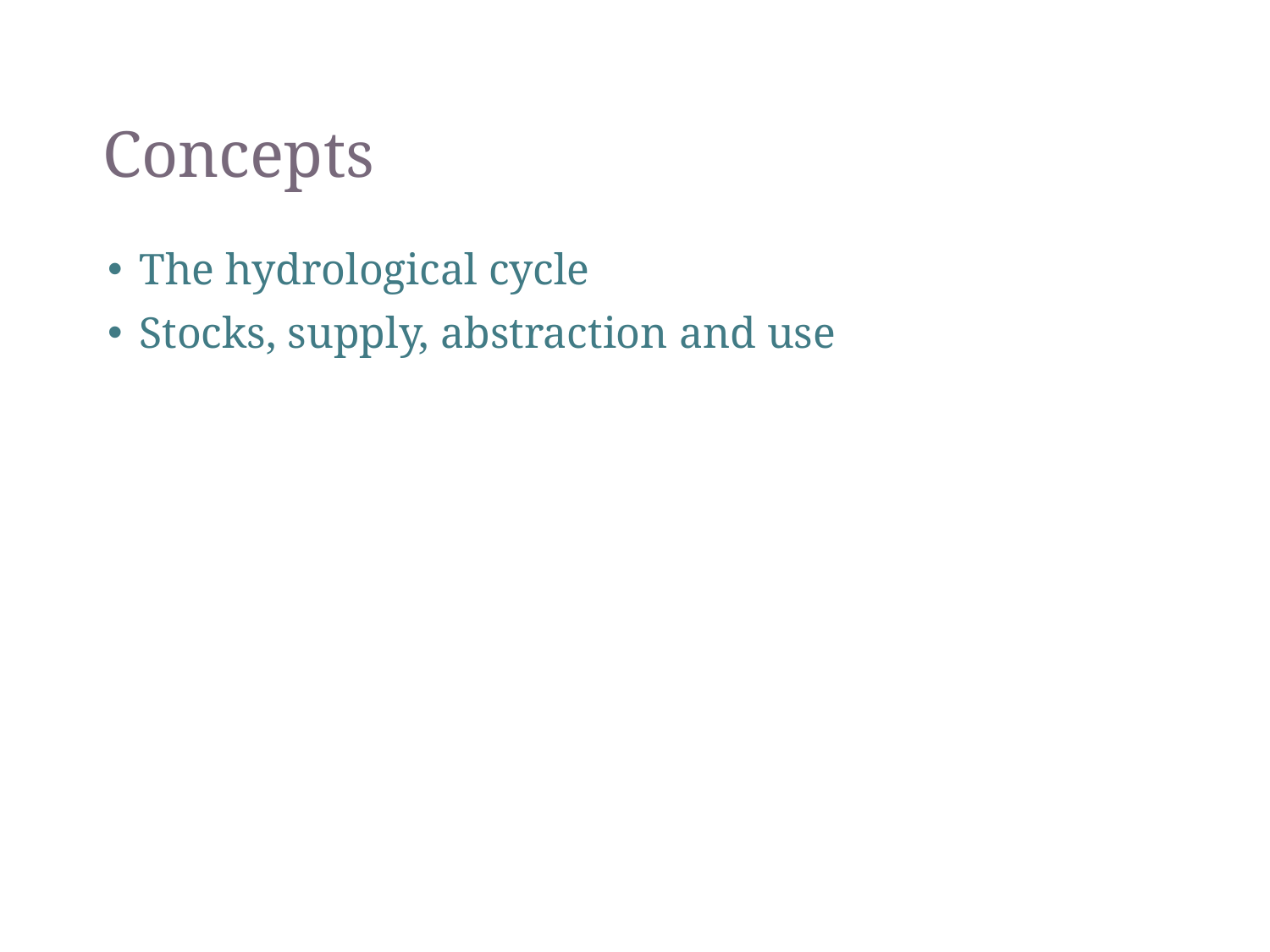

# Concepts
The hydrological cycle
Stocks, supply, abstraction and use

14
SEEA-CF - Water accounts